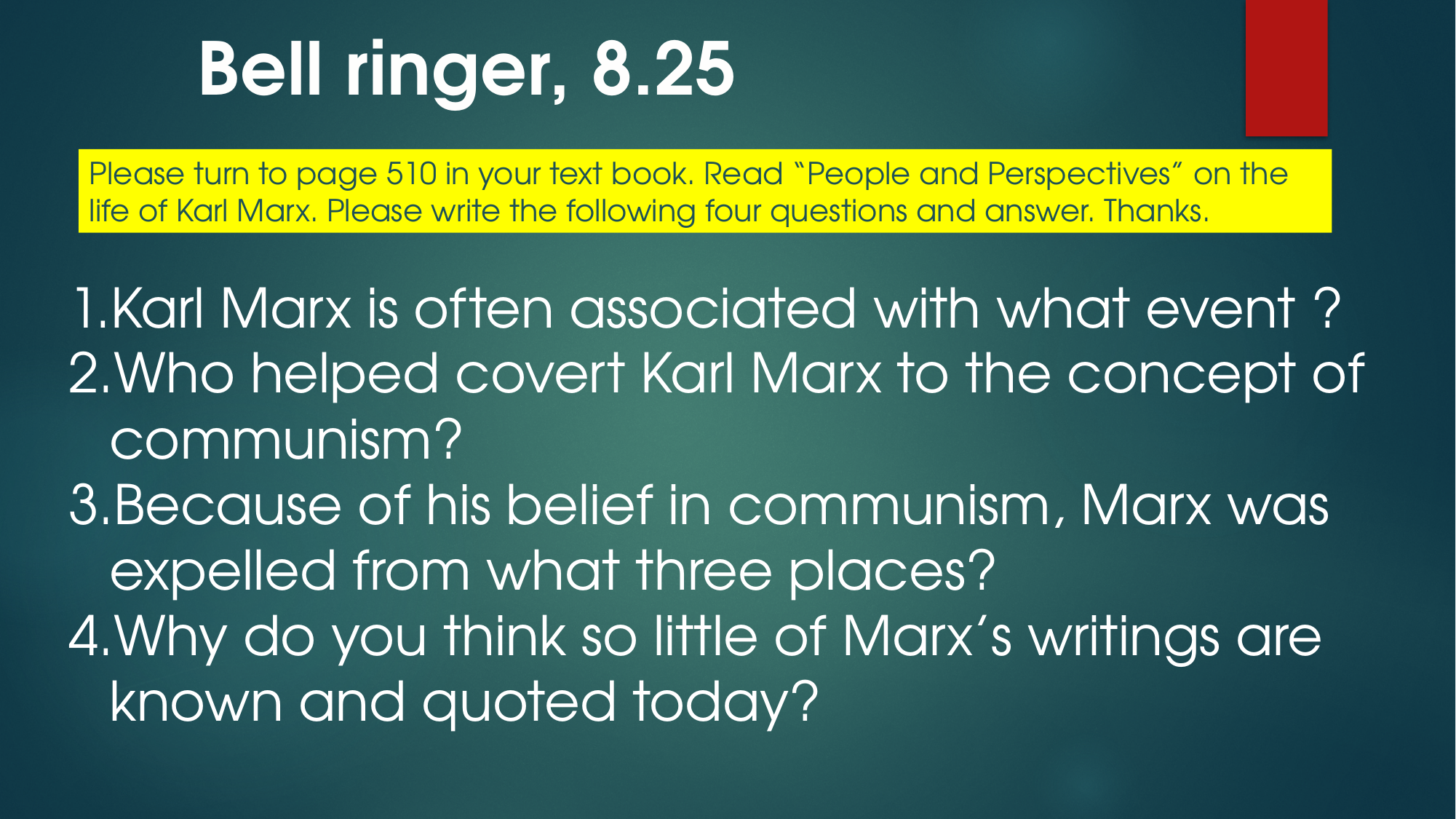

Bell ringer, 8.25
Please turn to page 510 in your text book. Read “People and Perspectives” on the life of Karl Marx. Please write the following four questions and answer. Thanks.
Karl Marx is often associated with what event ?
Who helped covert Karl Marx to the concept of communism?
Because of his belief in communism, Marx was expelled from what three places?
Why do you think so little of Marx’s writings are known and quoted today?